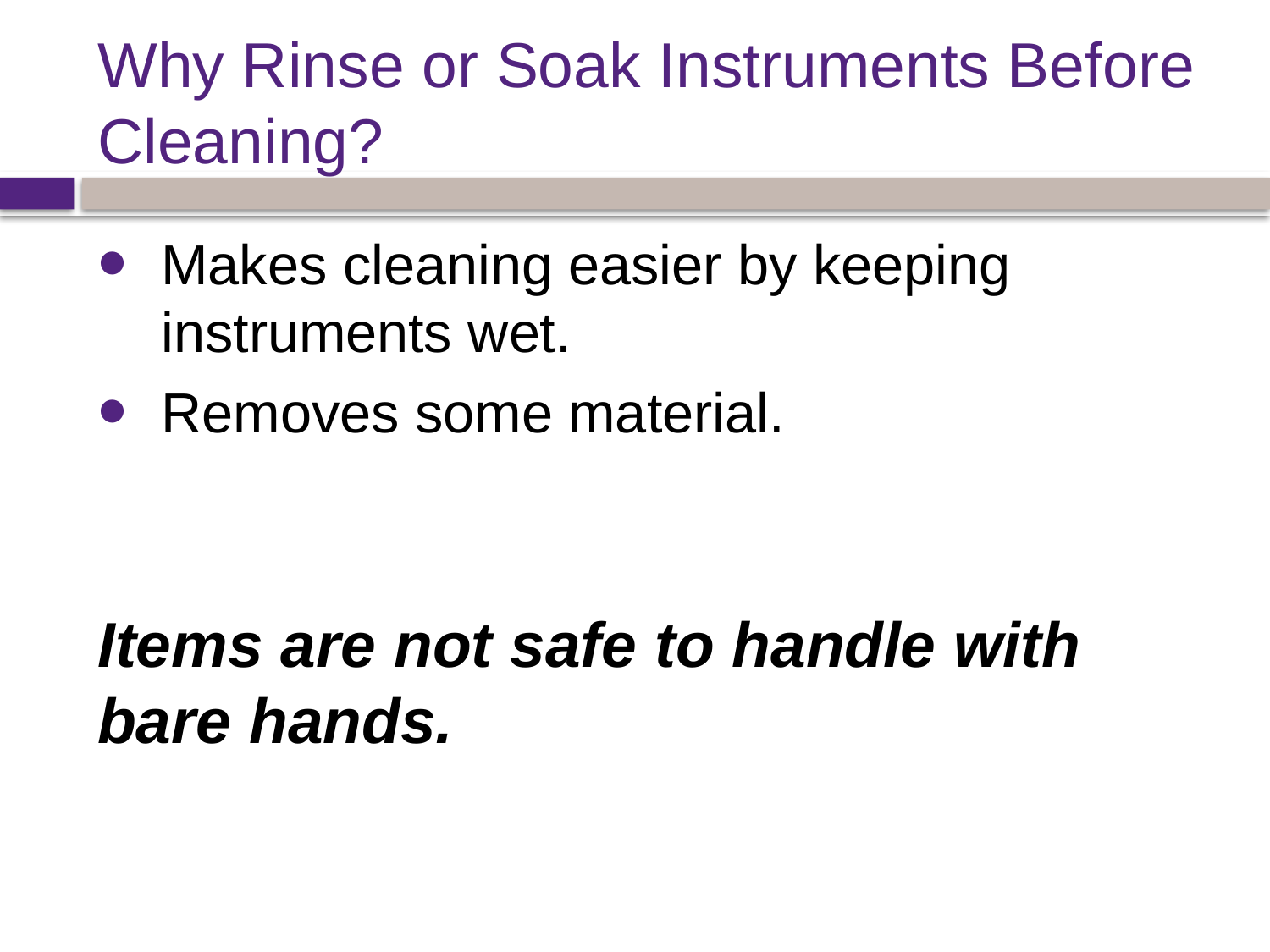

# Why Rinse or Soak Instruments Before Cleaning?
Makes cleaning easier by keeping instruments wet.
Removes some material.

Items are not safe to handle with bare hands.